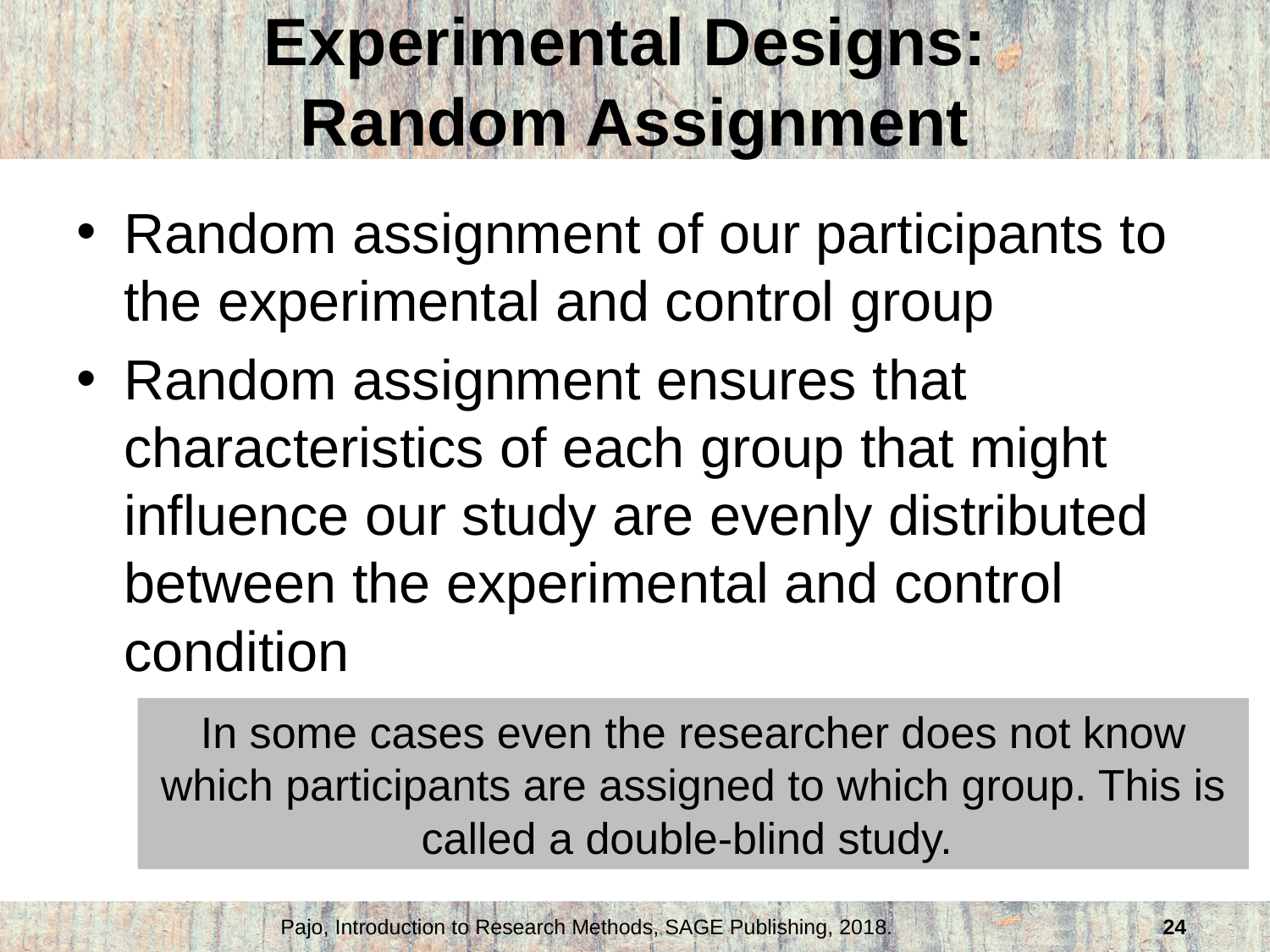

# Experimental Designs: Random Assignment
Random assignment of our participants to the experimental and control group
Random assignment ensures that characteristics of each group that might influence our study are evenly distributed between the experimental and control condition
In some cases even the researcher does not know which participants are assigned to which group. This is called a double-blind study.
Pajo, Introduction to Research Methods, SAGE Publishing, 2018.
24